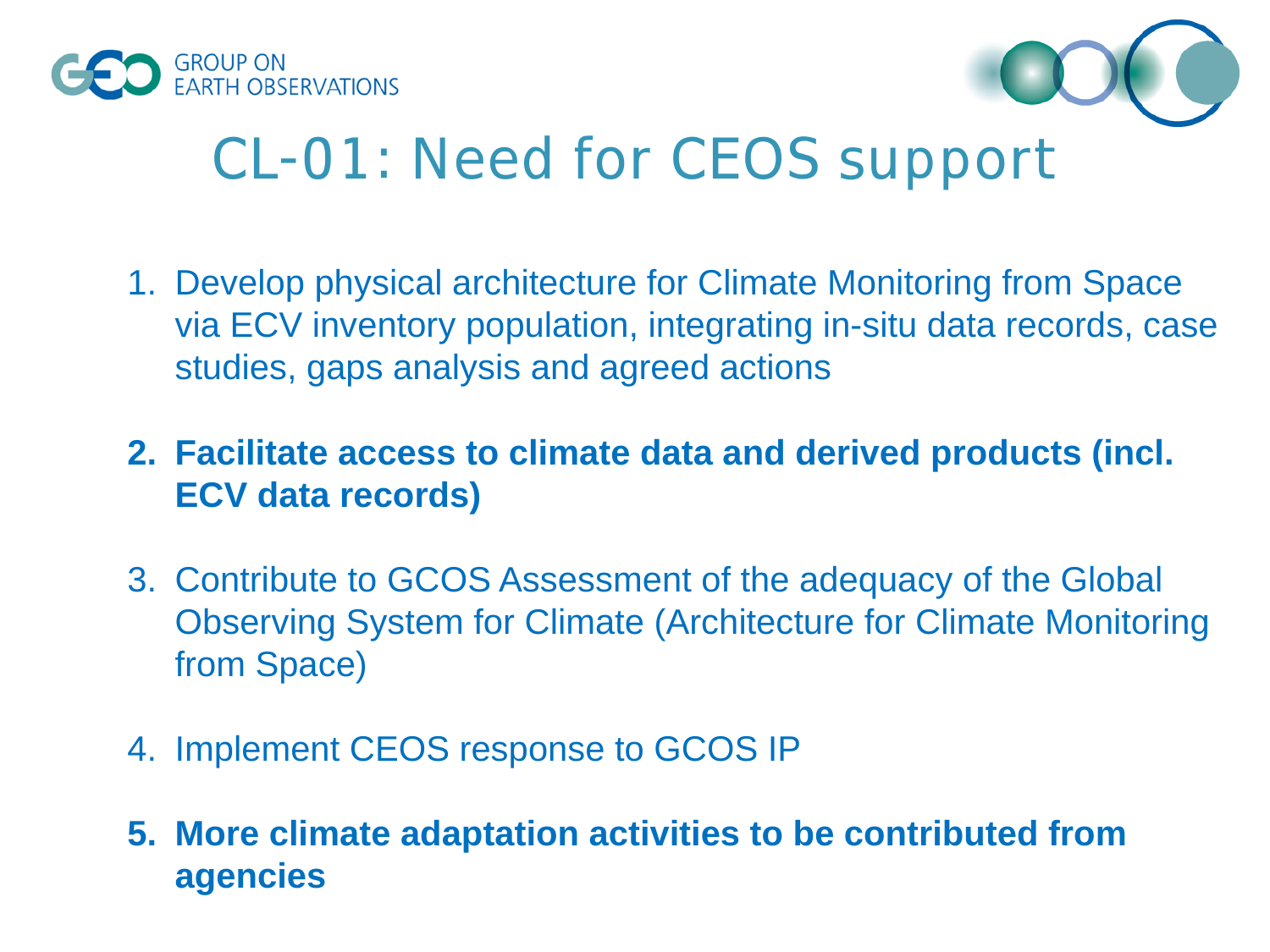

CL-01: Need for CEOS support

Develop physical architecture for Climate Monitoring from Space via ECV inventory population, integrating in-situ data records, case studies, gaps analysis and agreed actions

Facilitate access to climate data and derived products (incl. ECV data records)

Contribute to GCOS Assessment of the adequacy of the Global Observing System for Climate (Architecture for Climate Monitoring from Space)

Implement CEOS response to GCOS IP

More climate adaptation activities to be contributed from agencies